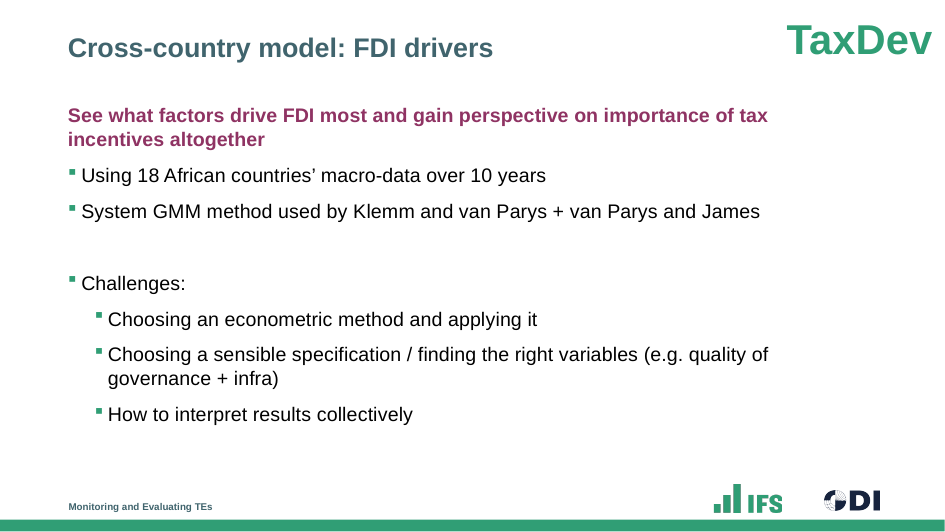

# Cross-country model: FDI drivers
See what factors drive FDI most and gain perspective on importance of tax incentives altogether
Using 18 African countries’ macro-data over 10 years
System GMM method used by Klemm and van Parys + van Parys and James

Challenges:
Choosing an econometric method and applying it
Choosing a sensible specification / finding the right variables (e.g. quality of governance + infra)
How to interpret results collectively
Monitoring and Evaluating TEs